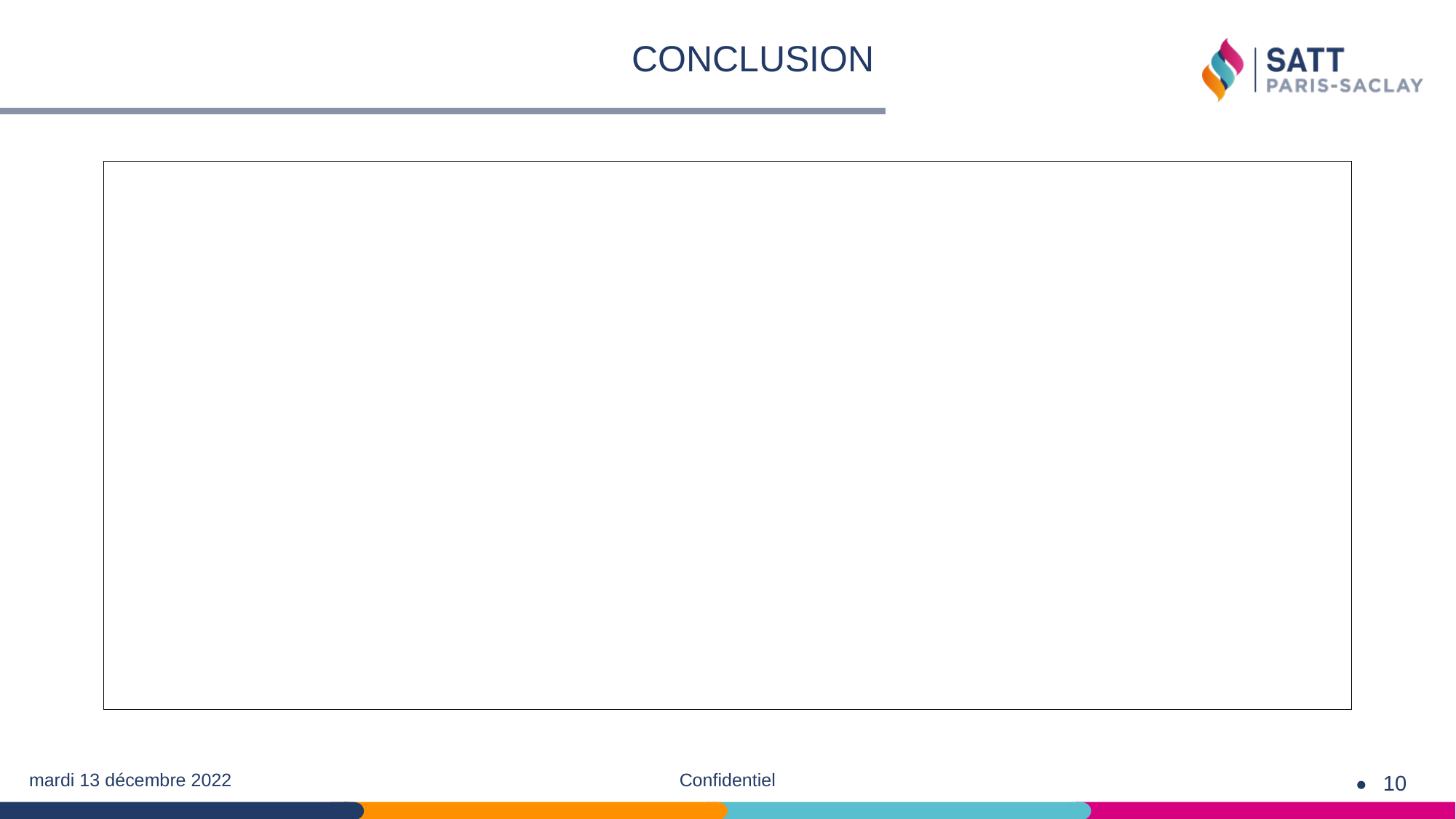

# CONCLUSION

mardi 13 décembre 2022
Confidentiel
10